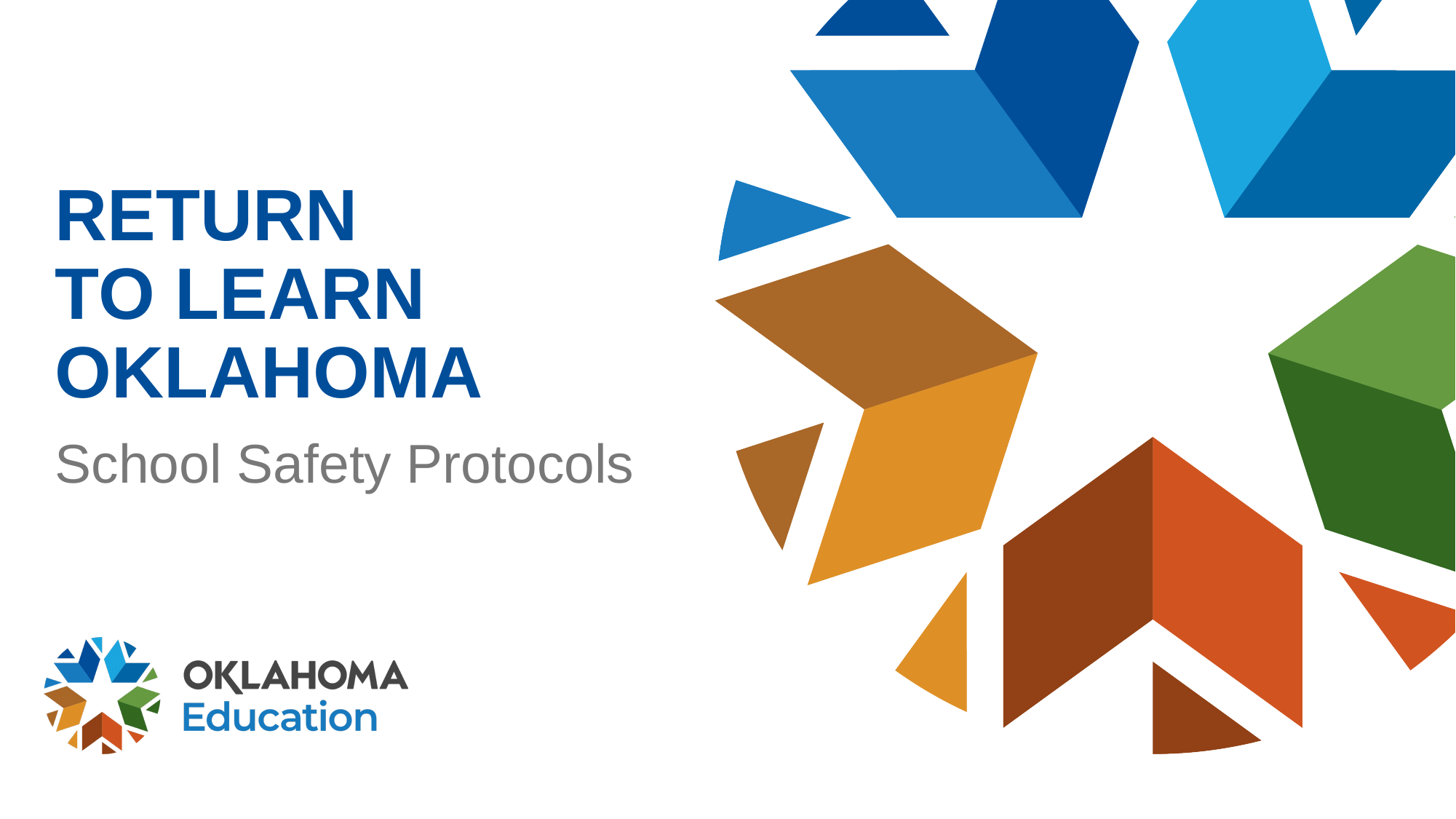

# RETURN TO LEARN OKLAHOMA
School Safety Protocols